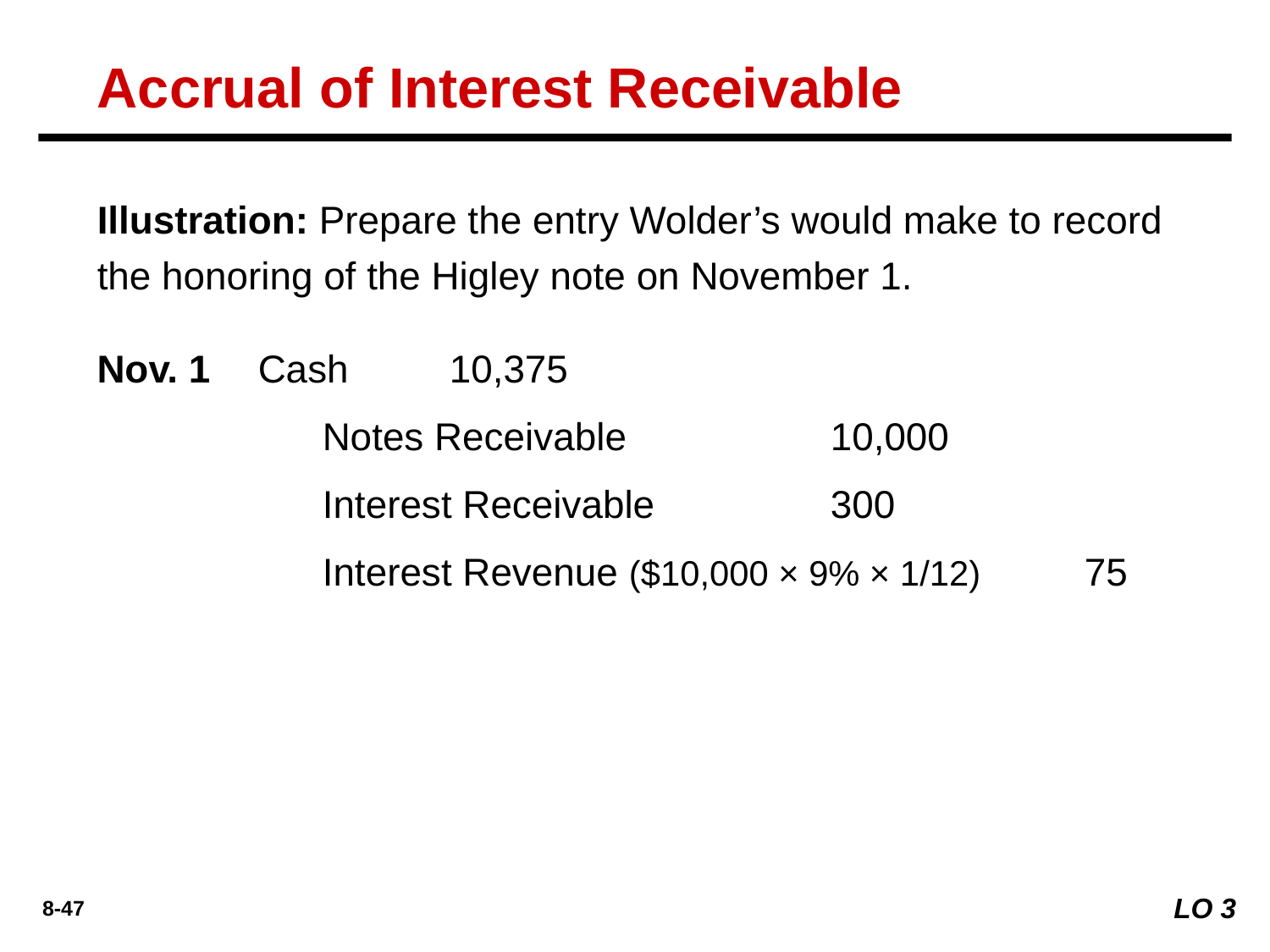

Accrual of Interest Receivable

Illustration: Prepare the entry Wolder’s would make to record the honoring of the Higley note on November 1.
Nov. 1
Cash 	10,375
	Notes Receivable 		10,000
	Interest Receivable 		300
	Interest Revenue ($10,000 × 9% × 1/12) 	75
LO 3